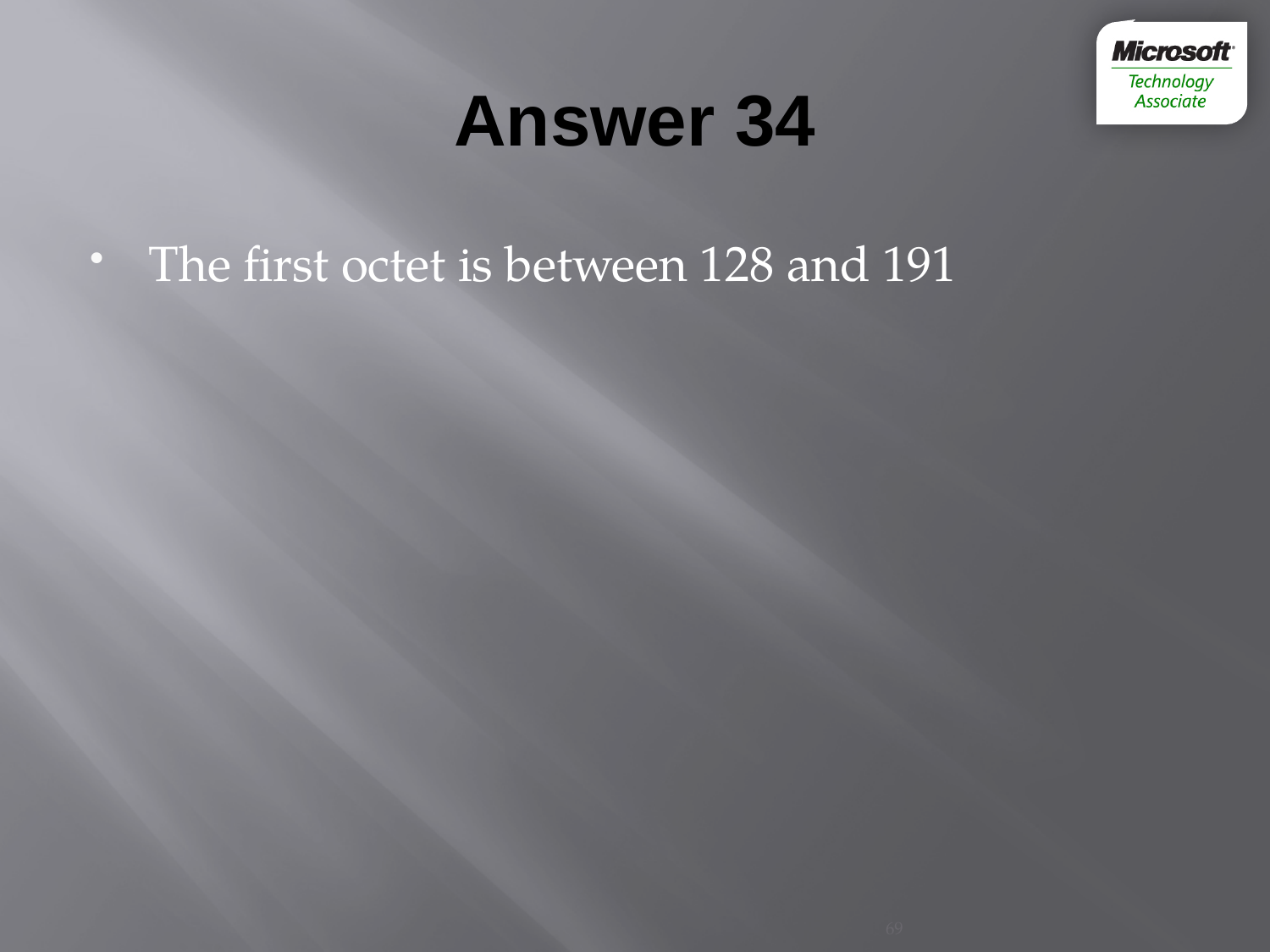

# Answer 34
The first octet is between 128 and 191
69